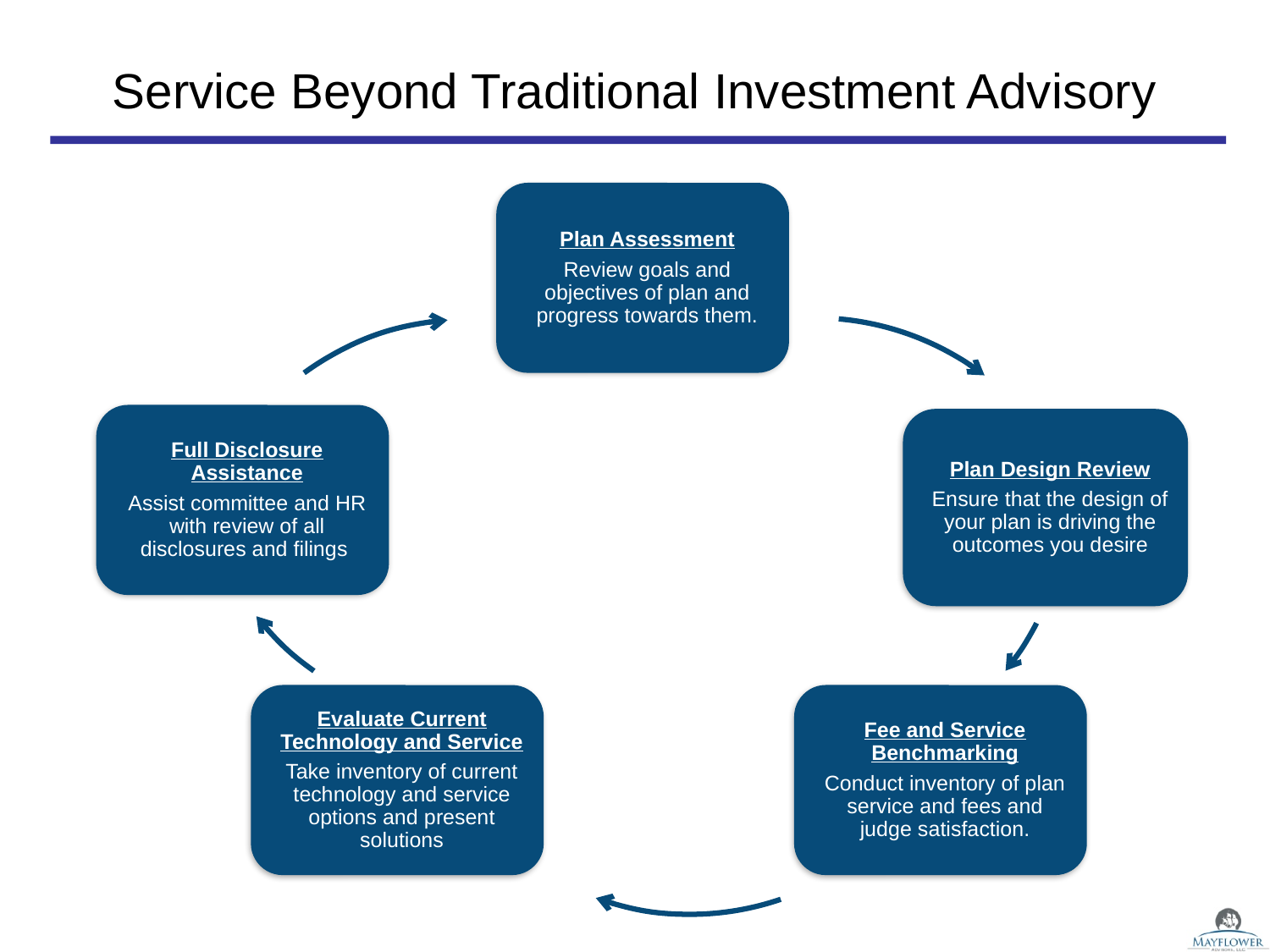

# Service Beyond Traditional Investment Advisory
Plan Assessment
Review goals and objectives of plan and progress towards them.
Plan Design Review
Ensure that the design of your plan is driving the outcomes you desire
Fee and Service Benchmarking
Conduct inventory of plan service and fees and judge satisfaction.
Evaluate Current Technology and Service
Take inventory of current technology and service options and present solutions
Full Disclosure Assistance
Assist committee and HR with review of all disclosures and filings